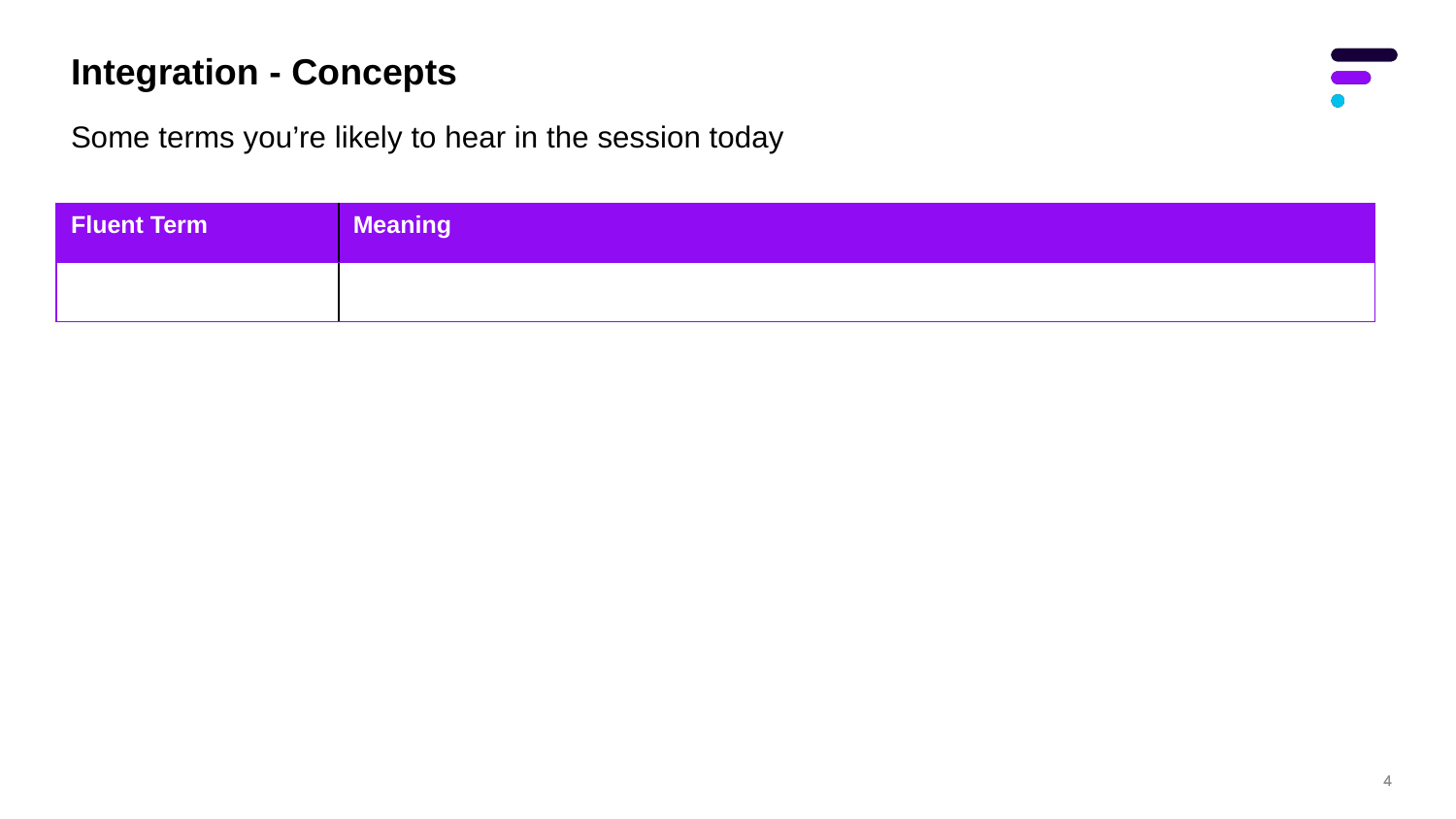

# Integration - Concepts
Some terms you’re likely to hear in the session today
| Fluent Term | Meaning |
| --- | --- |
|  |  |